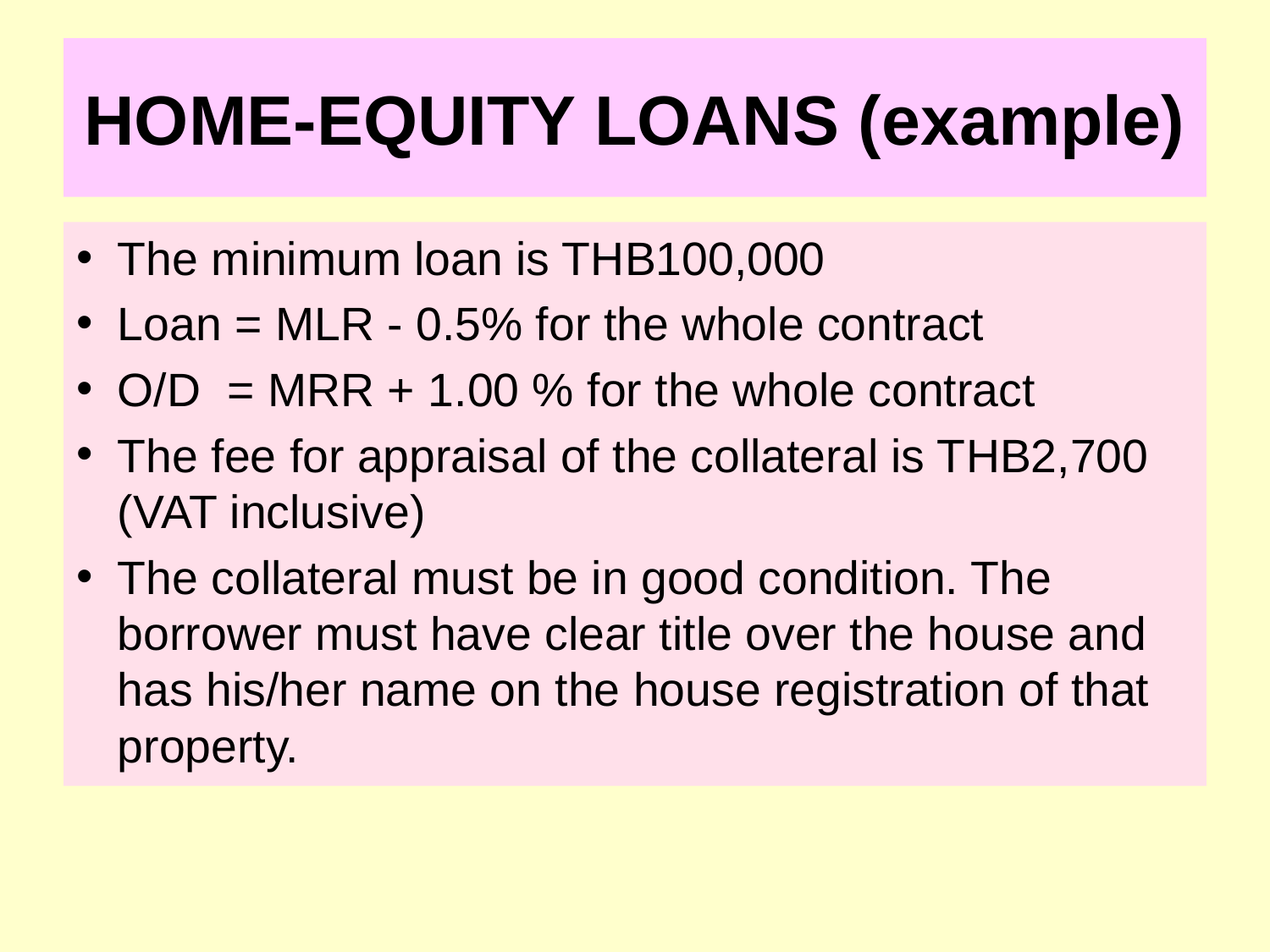

# HOME-EQUITY LOANS (example)
The minimum loan is THB100,000
Loan = MLR - 0.5% for the whole contract
O/D  = MRR + 1.00 % for the whole contract
The fee for appraisal of the collateral is THB2,700 (VAT inclusive)
The collateral must be in good condition. The borrower must have clear title over the house and has his/her name on the house registration of that property.